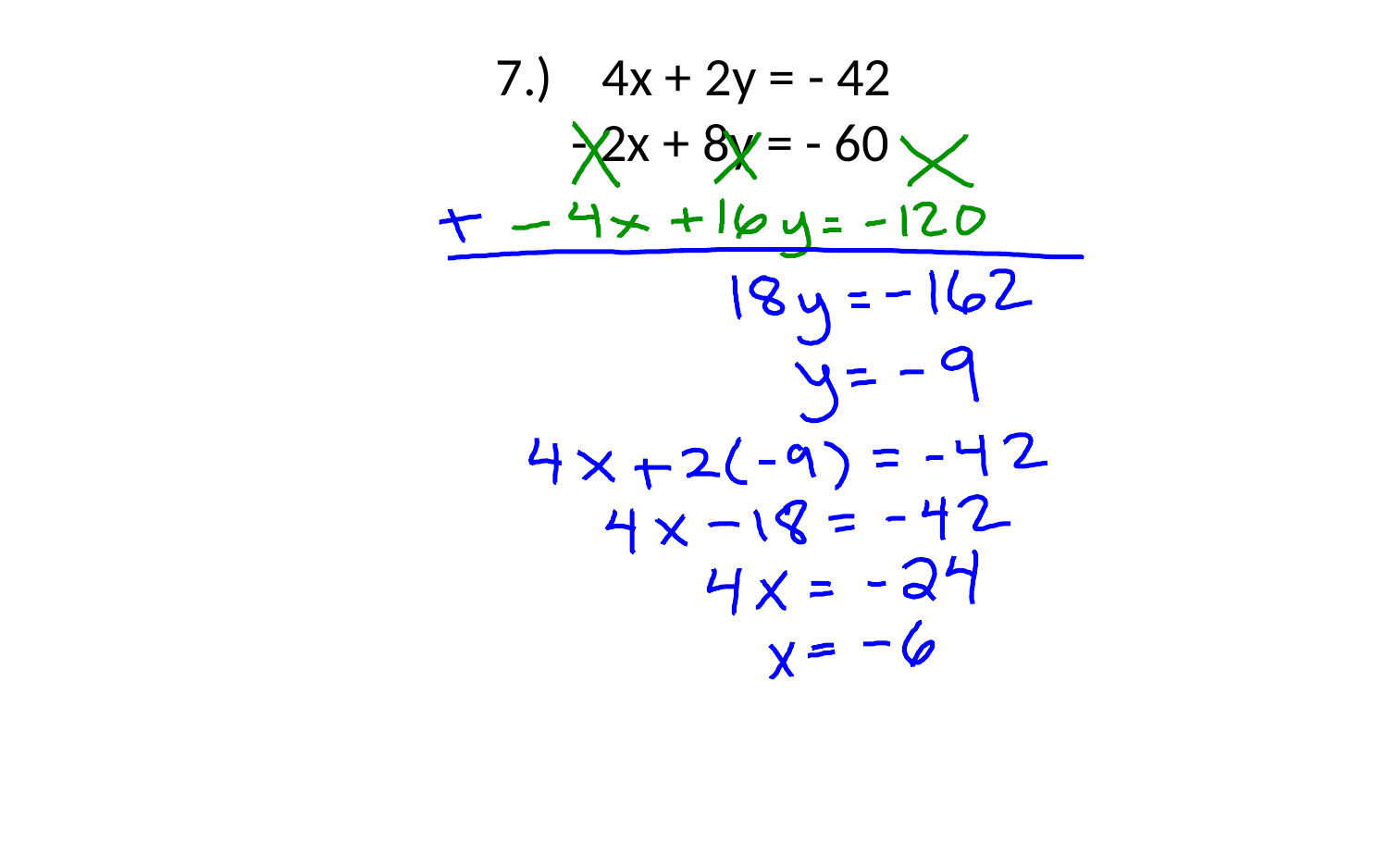

# 7.)    4x + 2y = - 42        - 2x + 8y = - 60